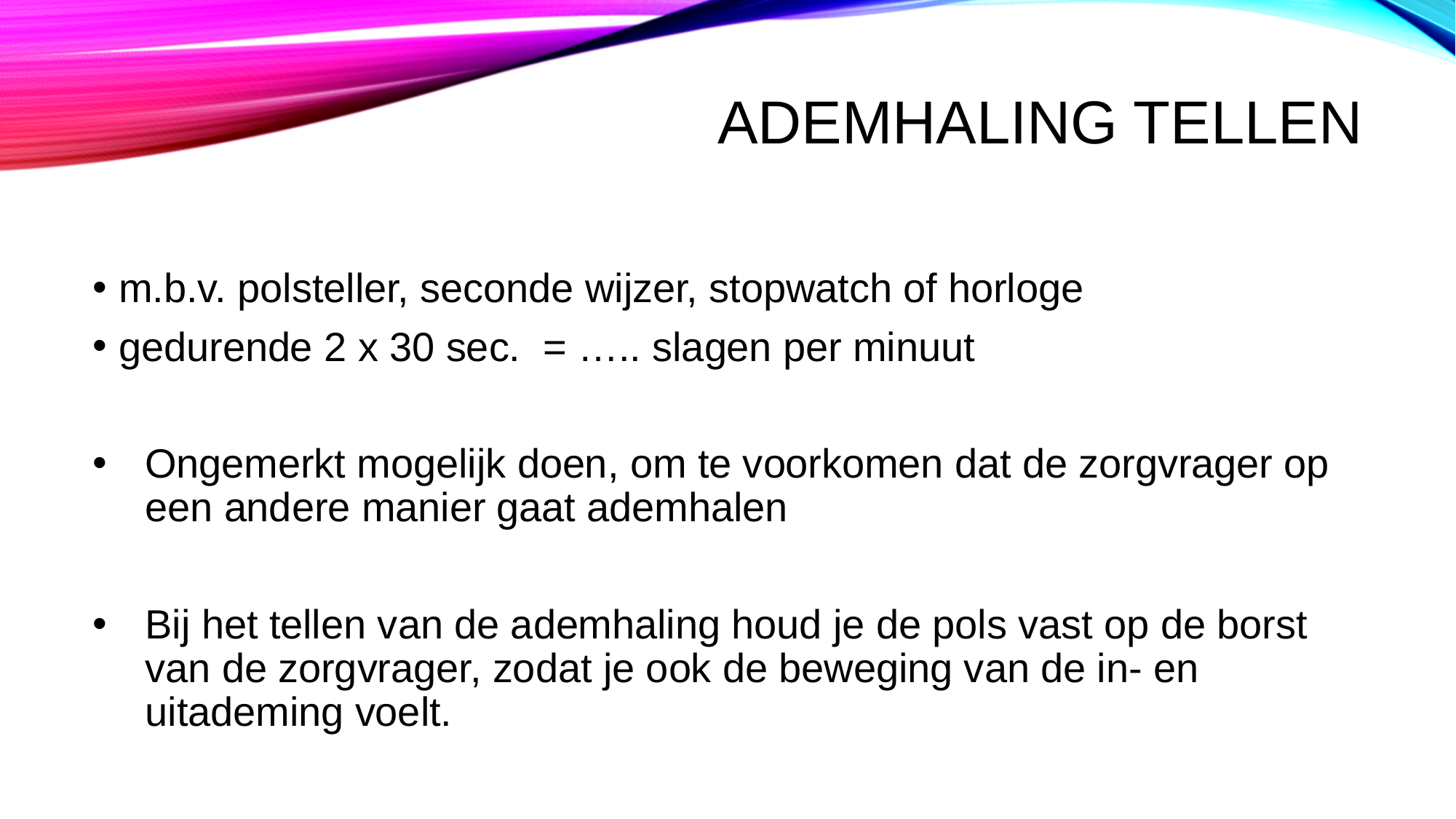

# Ademhaling tellen
m.b.v. polsteller, seconde wijzer, stopwatch of horloge
gedurende 2 x 30 sec.  = ….. slagen per minuut

Ongemerkt mogelijk doen, om te voorkomen dat de zorgvrager op een andere manier gaat ademhalen

Bij het tellen van de ademhaling houd je de pols vast op de borst van de zorgvrager, zodat je ook de beweging van de in- en uitademing voelt.